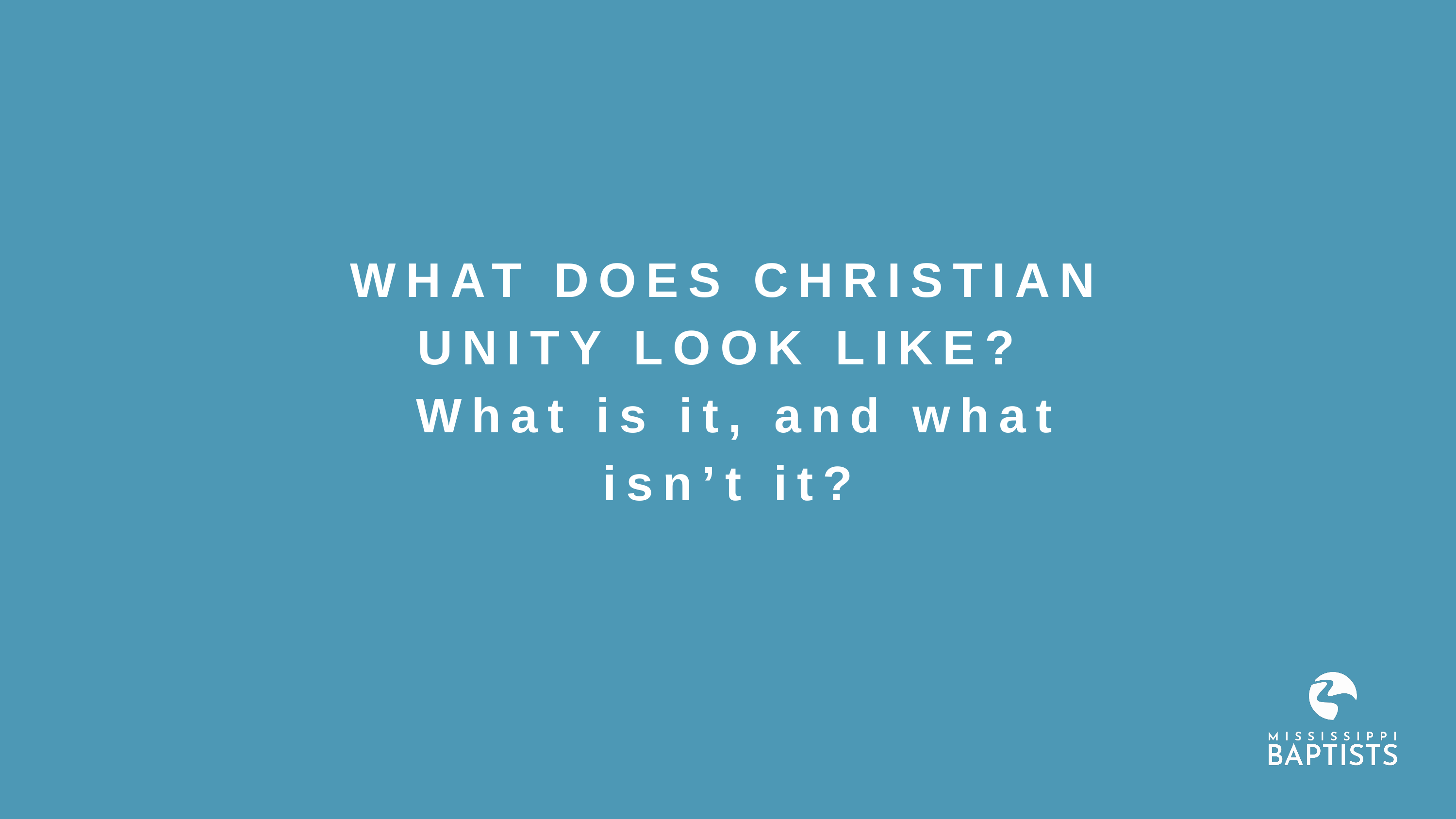

WHAT DOES CHRISTIAN UNITY LOOK LIKE?
 What is it, and what isn’t it?